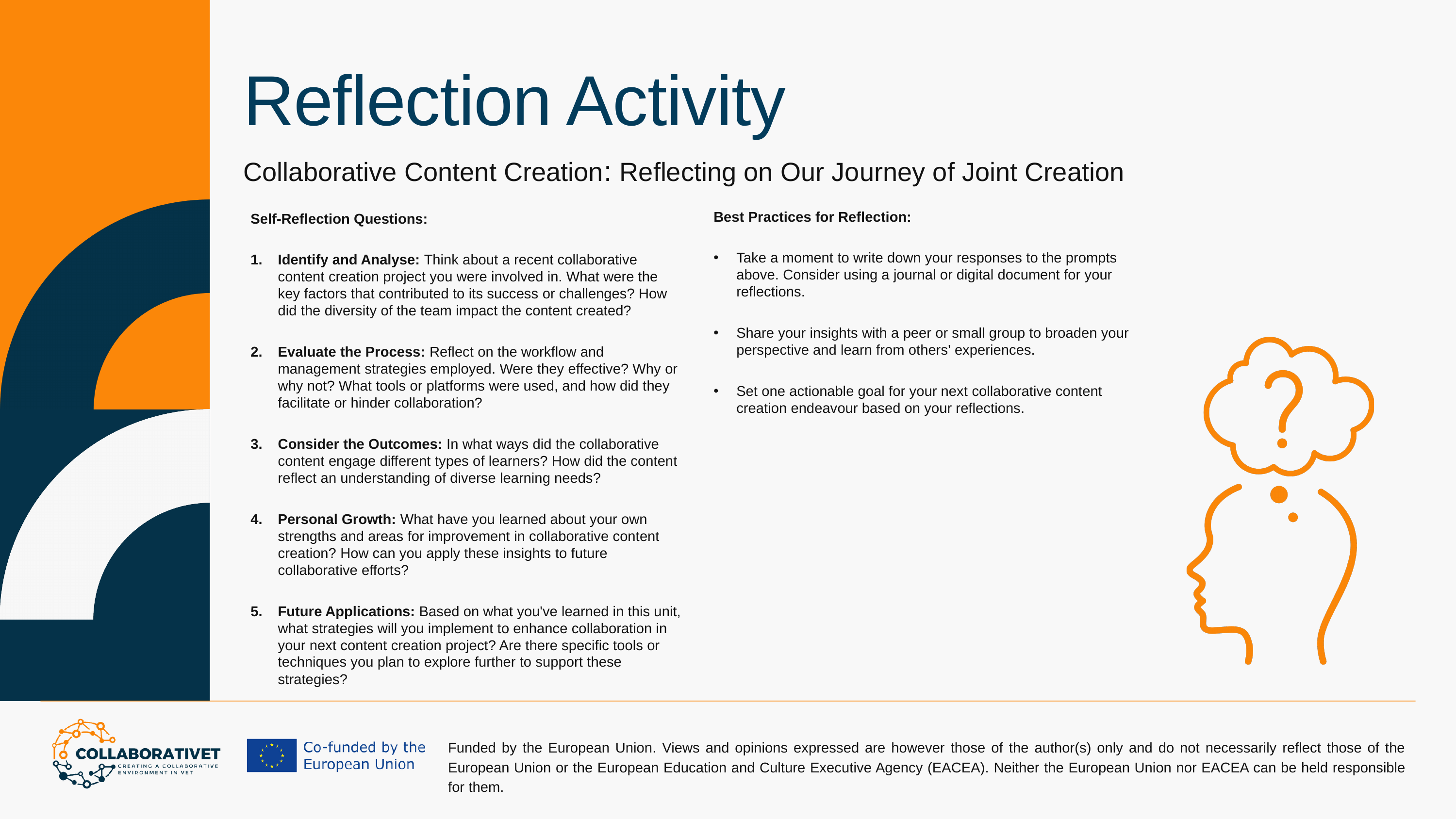

Reflection Activity
Collaborative Content Creation: Reflecting on Our Journey of Joint Creation

Best Practices for Reflection:
Take a moment to write down your responses to the prompts above. Consider using a journal or digital document for your reflections.
Share your insights with a peer or small group to broaden your perspective and learn from others' experiences.
Set one actionable goal for your next collaborative content creation endeavour based on your reflections.
Self-Reflection Questions:
Identify and Analyse: Think about a recent collaborative content creation project you were involved in. What were the key factors that contributed to its success or challenges? How did the diversity of the team impact the content created?
Evaluate the Process: Reflect on the workflow and management strategies employed. Were they effective? Why or why not? What tools or platforms were used, and how did they facilitate or hinder collaboration?
Consider the Outcomes: In what ways did the collaborative content engage different types of learners? How did the content reflect an understanding of diverse learning needs?
Personal Growth: What have you learned about your own strengths and areas for improvement in collaborative content creation? How can you apply these insights to future collaborative efforts?
Future Applications: Based on what you've learned in this unit, what strategies will you implement to enhance collaboration in your next content creation project? Are there specific tools or techniques you plan to explore further to support these strategies?

Funded by the European Union. Views and opinions expressed are however those of the author(s) only and do not necessarily reflect those of the European Union or the European Education and Culture Executive Agency (EACEA). Neither the European Union nor EACEA can be held responsible for them.